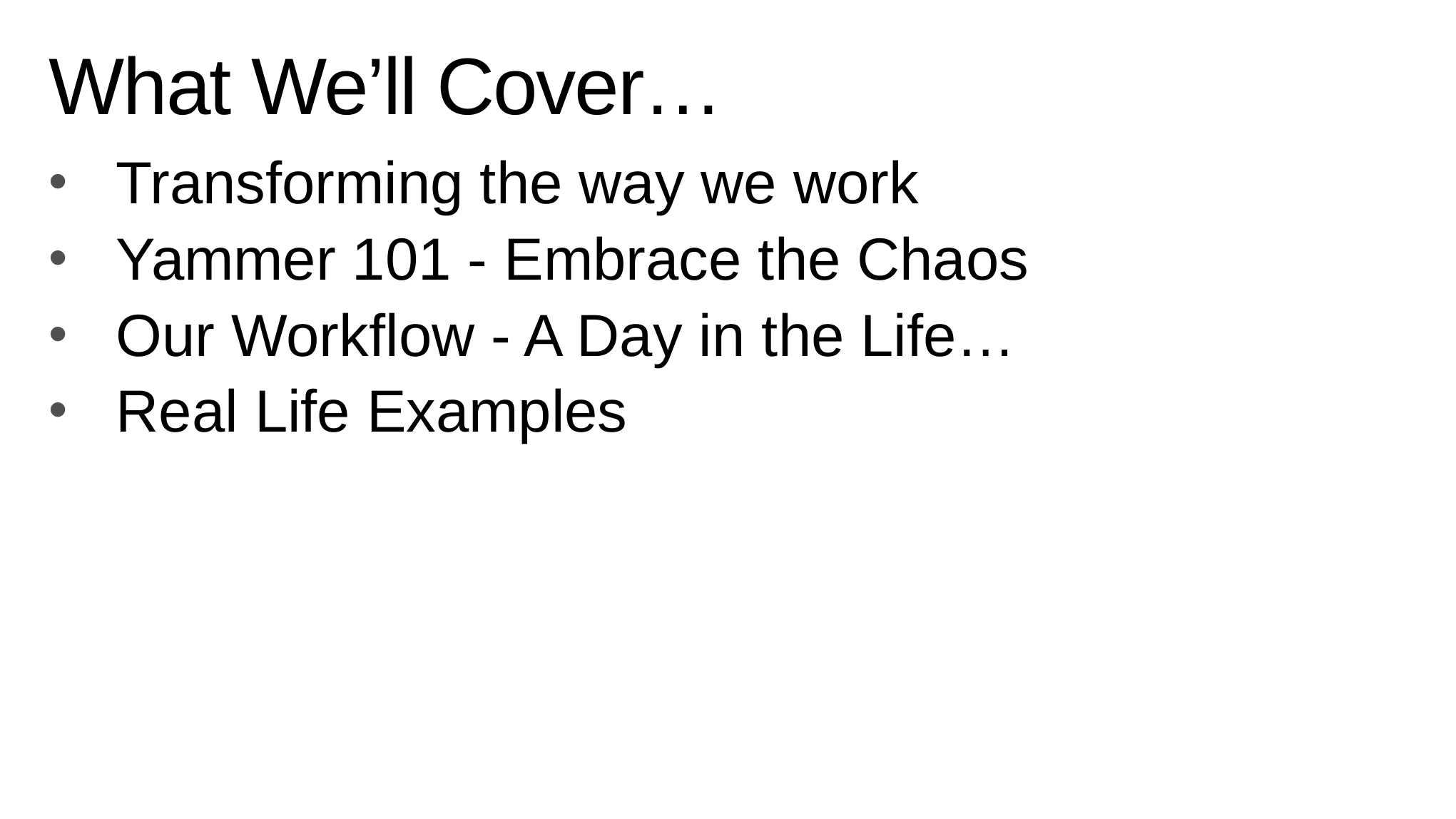

# What We’ll Cover…
Transforming the way we work
Yammer 101 - Embrace the Chaos
Our Workflow - A Day in the Life…
Real Life Examples